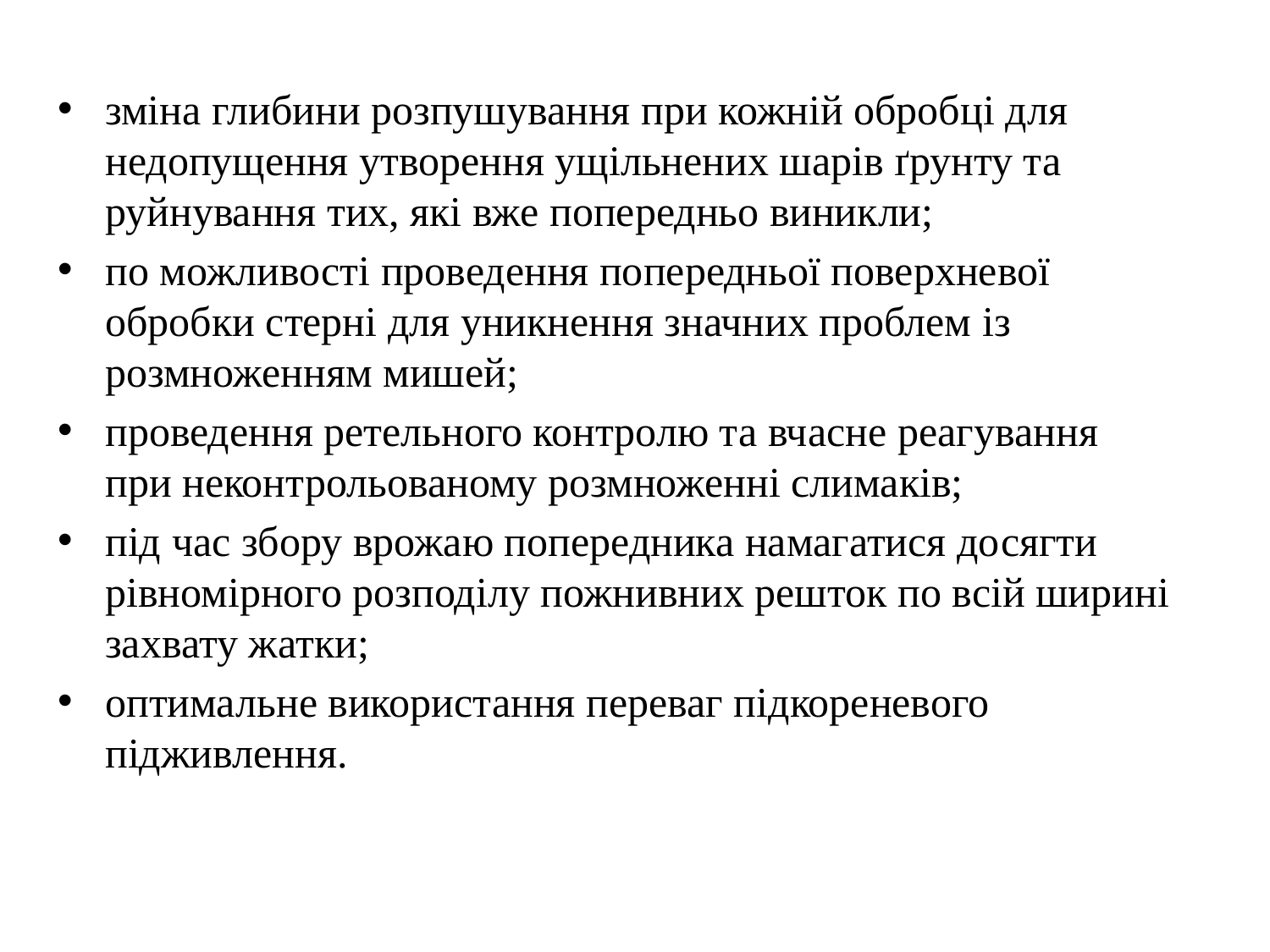

зміна глибини розпушування при кожній обробці для недопущення утворення ущільнених шарів ґрунту та руйнування тих, які вже попередньо виникли;
по можливості проведення попередньої поверхневої обробки стерні для уникнення значних проблем із розмноженням мишей;
проведення ретельного контролю та вчасне реагування при неконтрольованому розмноженні слимаків;
під час збору врожаю попередника намагатися досягти рівномірного розподілу пожнивних решток по всій ширині захвату жатки;
оптимальне використання переваг підкореневого підживлення.